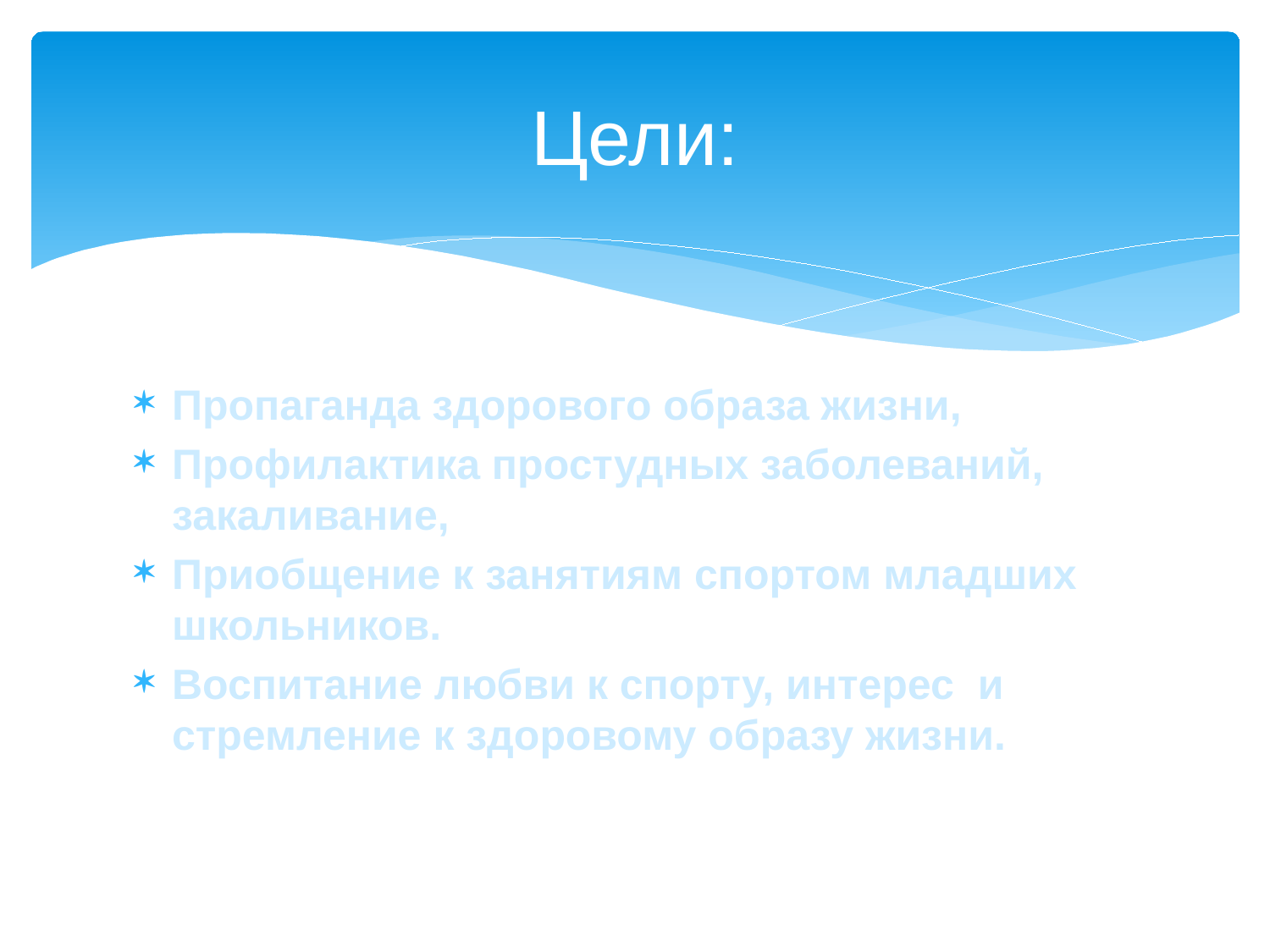

# Цели:
Пропаганда здорового образа жизни,
Профилактика простудных заболеваний, закаливание,
Приобщение к занятиям спортом младших школьников.
Воспитание любви к спорту, интерес  и стремление к здоровому образу жизни.